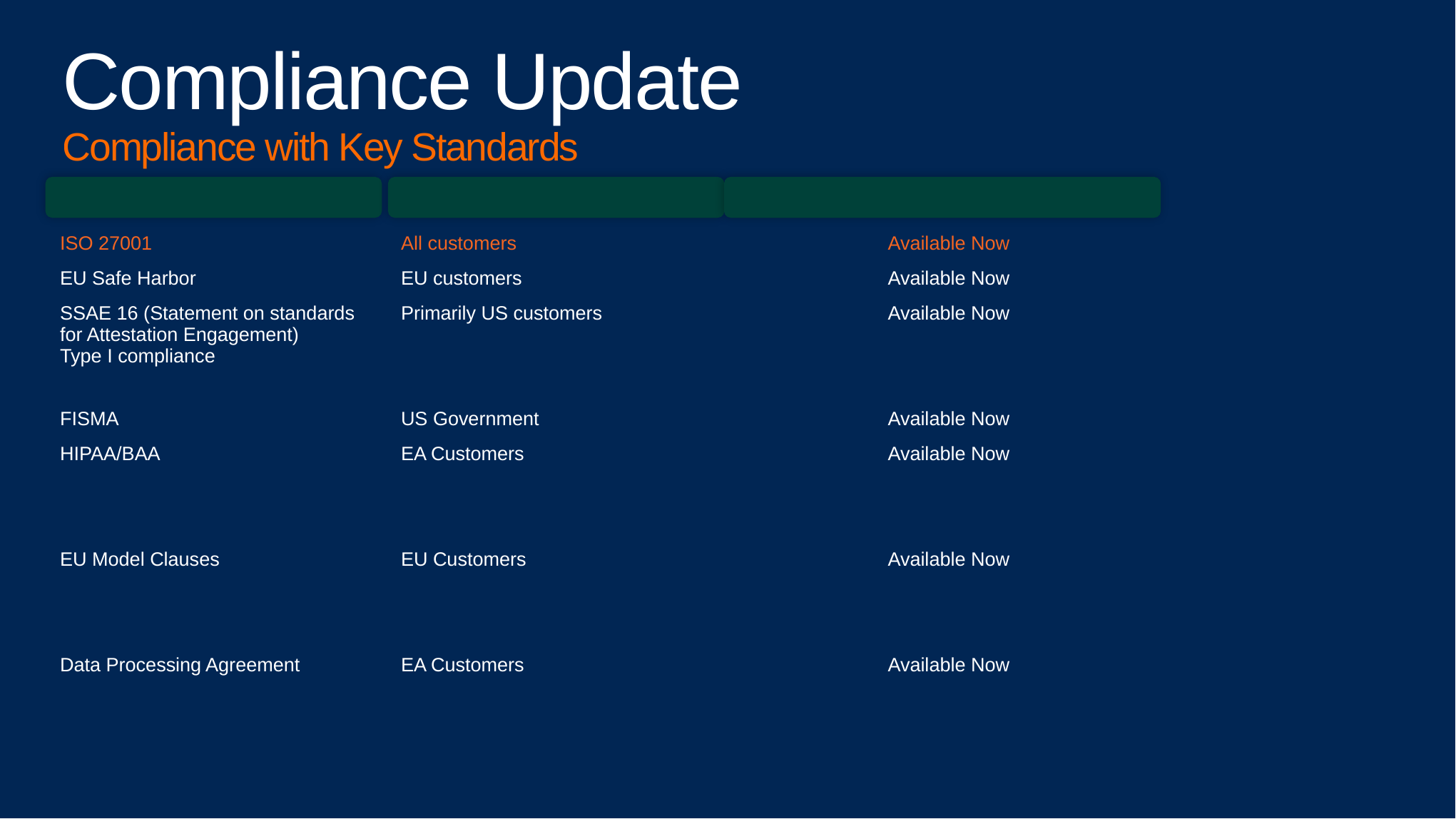

# Compliance Update Compliance with Key Standards
Certification
Audience
Office 365

| ISO 27001 | All customers | Available Now |
| --- | --- | --- |
| EU Safe Harbor | EU customers | Available Now |
| SSAE 16 (Statement on standards for Attestation Engagement) Type I compliance | Primarily US customers | Available Now |
| FISMA | US Government | Available Now |
| HIPAA/BAA | EA Customers | Available Now |
| EU Model Clauses | EU Customers | Available Now |
| Data Processing Agreement | EA Customers | Available Now |